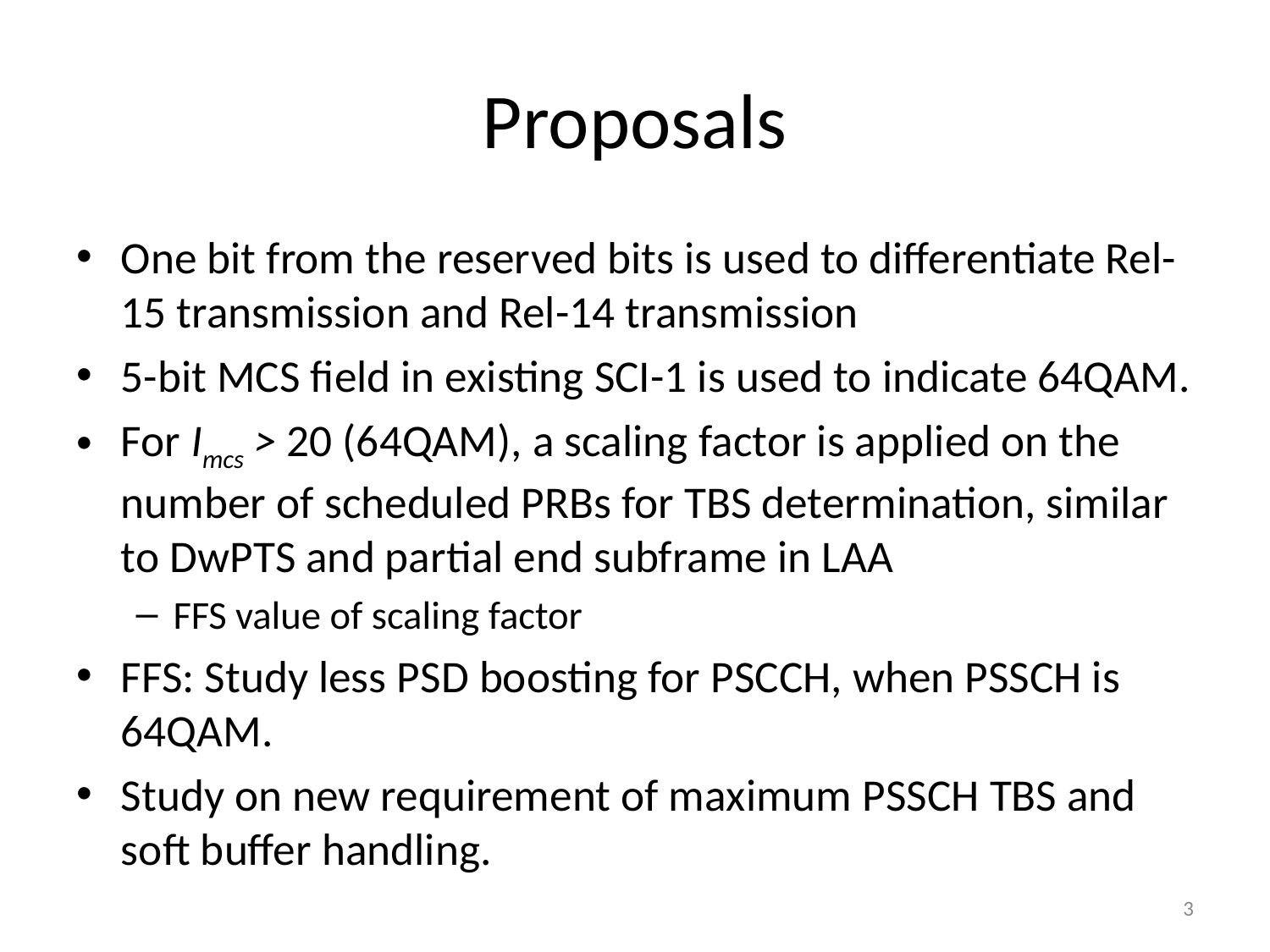

# Proposals
One bit from the reserved bits is used to differentiate Rel-15 transmission and Rel-14 transmission
5-bit MCS field in existing SCI-1 is used to indicate 64QAM.
For Imcs > 20 (64QAM), a scaling factor is applied on the number of scheduled PRBs for TBS determination, similar to DwPTS and partial end subframe in LAA
FFS value of scaling factor
FFS: Study less PSD boosting for PSCCH, when PSSCH is 64QAM.
Study on new requirement of maximum PSSCH TBS and soft buffer handling.
3